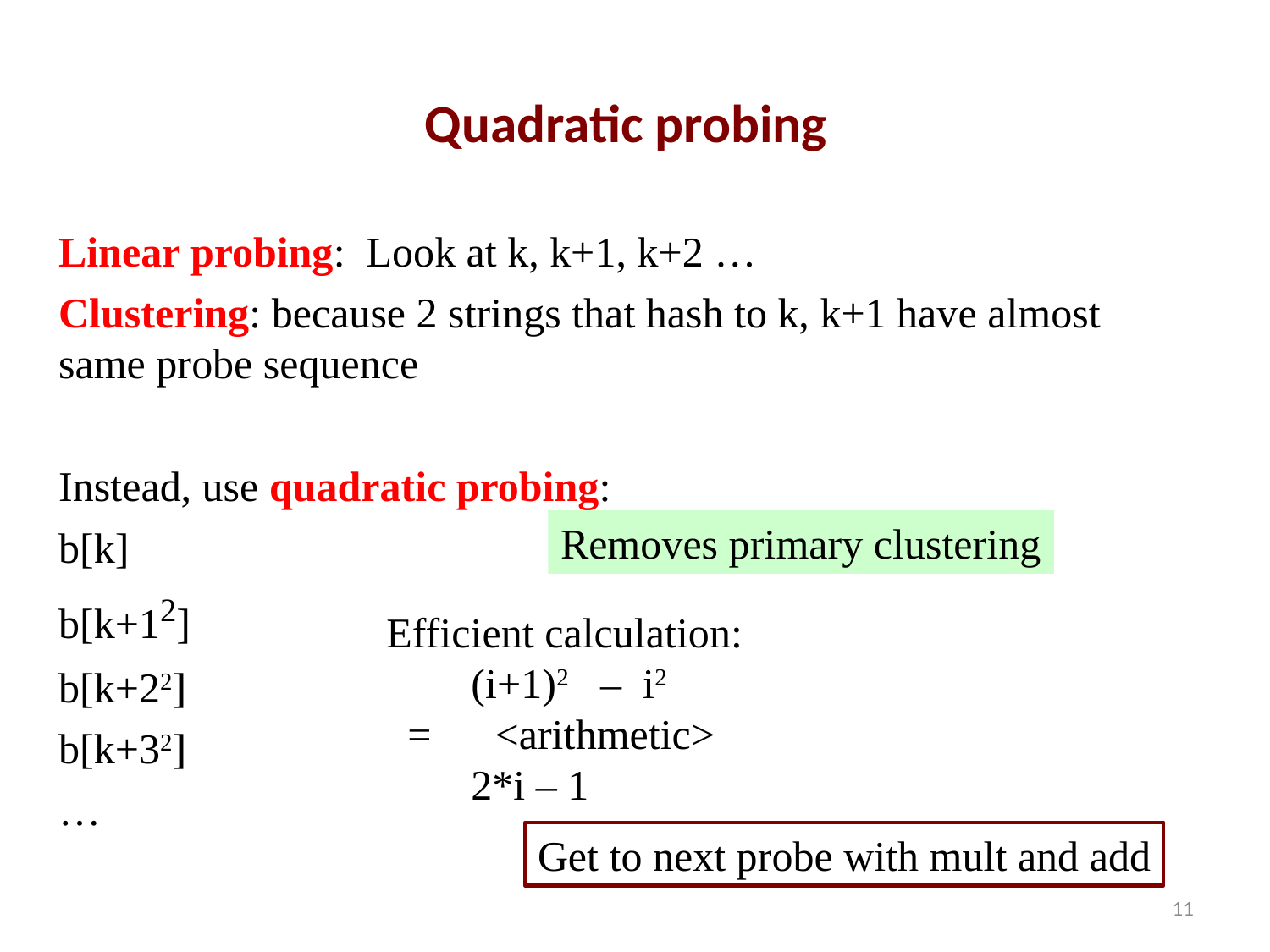

# Quadratic probing
Linear probing:  Look at k, k+1, k+2 …
Clustering: because 2 strings that hash to k, k+1 have almost same probe sequence

Instead, use quadratic probing:
b[k]
b[k+12]
b[k+22]
b[k+32]
…

Removes primary clustering
Efficient calculation:
        (i+1)2   –  i2
  =      <arithmetic>
        2*i – 1
Get to next probe with mult and add
11